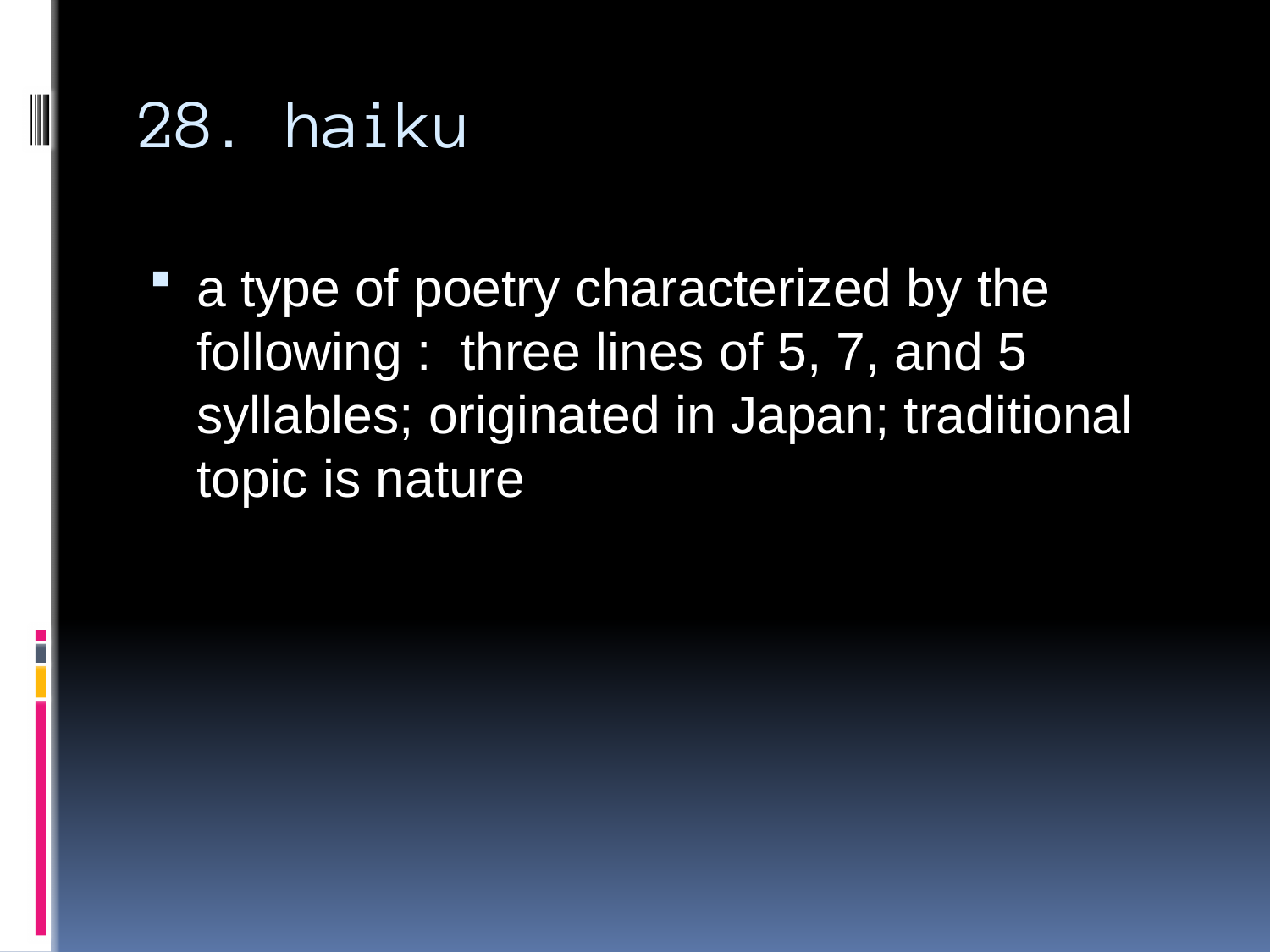

# 28. haiku
a type of poetry characterized by the following :  three lines of 5, 7, and 5 syllables; originated in Japan; traditional topic is nature